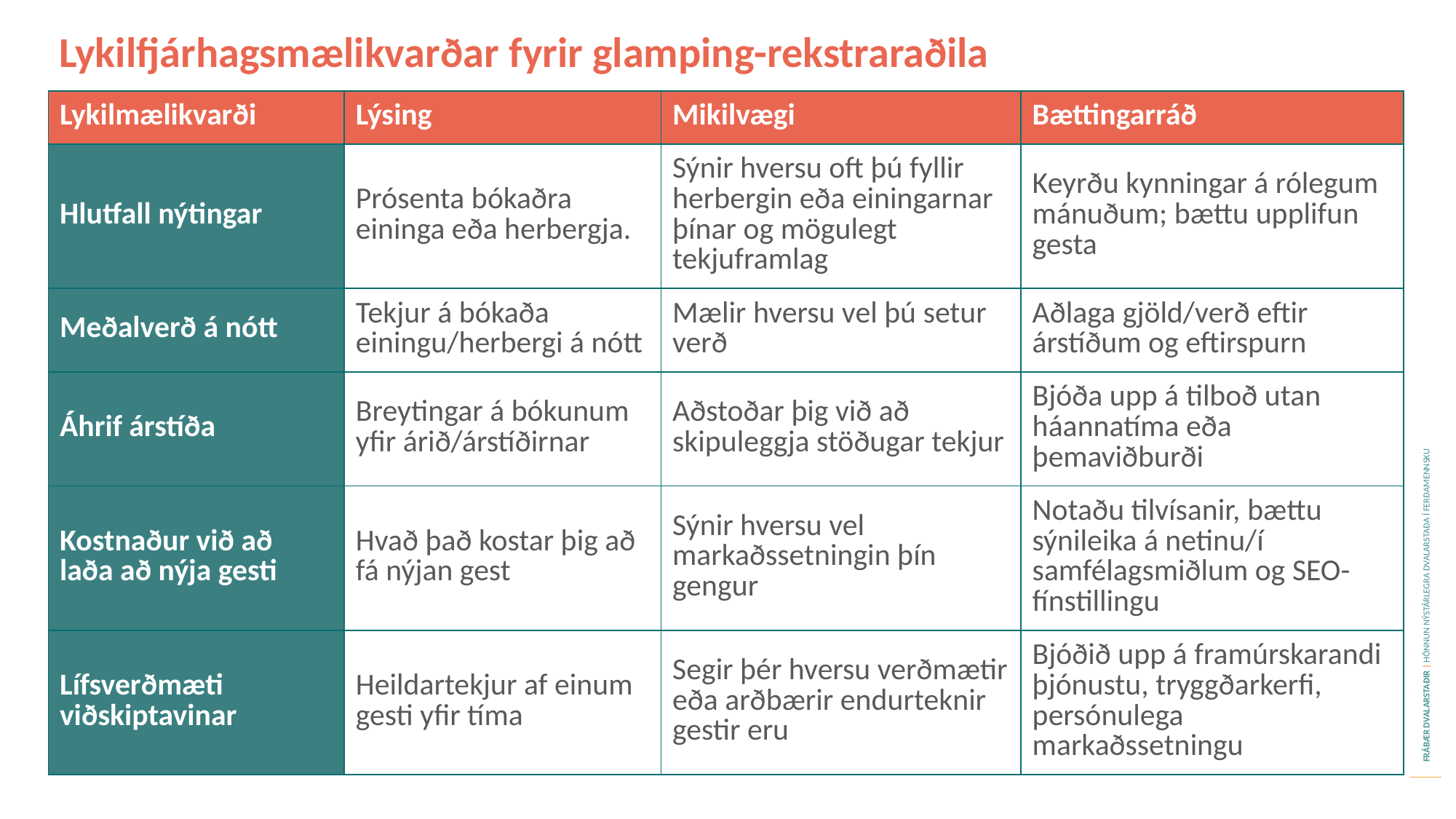

Lykilfjárhagsmælikvarðar fyrir glamping-rekstraraðila

| Lykilmælikvarði | Lýsing | Mikilvægi | Bættingarráð |
| --- | --- | --- | --- |
| Hlutfall nýtingar | Prósenta bókaðra eininga eða herbergja. | Sýnir hversu oft þú fyllir herbergin eða einingarnar þínar og mögulegt tekjuframlag | Keyrðu kynningar á rólegum mánuðum; bættu upplifun gesta |
| Meðalverð á nótt | Tekjur á bókaða einingu/herbergi á nótt | Mælir hversu vel þú setur verð | Aðlaga gjöld/verð eftir árstíðum og eftirspurn |
| Áhrif árstíða | Breytingar á bókunum yfir árið/árstíðirnar | Aðstoðar þig við að skipuleggja stöðugar tekjur | Bjóða upp á tilboð utan háannatíma eða þemaviðburði |
| Kostnaður við að laða að nýja gesti | Hvað það kostar þig að fá nýjan gest | Sýnir hversu vel markaðssetningin þín gengur | Notaðu tilvísanir, bættu sýnileika á netinu/í samfélagsmiðlum og SEO-fínstillingu |
| Lífsverðmæti viðskiptavinar | Heildartekjur af einum gesti yfir tíma | Segir þér hversu verðmætir eða arðbærir endurteknir gestir eru | Bjóðið upp á framúrskarandi þjónustu, tryggðarkerfi, persónulega markaðssetningu |